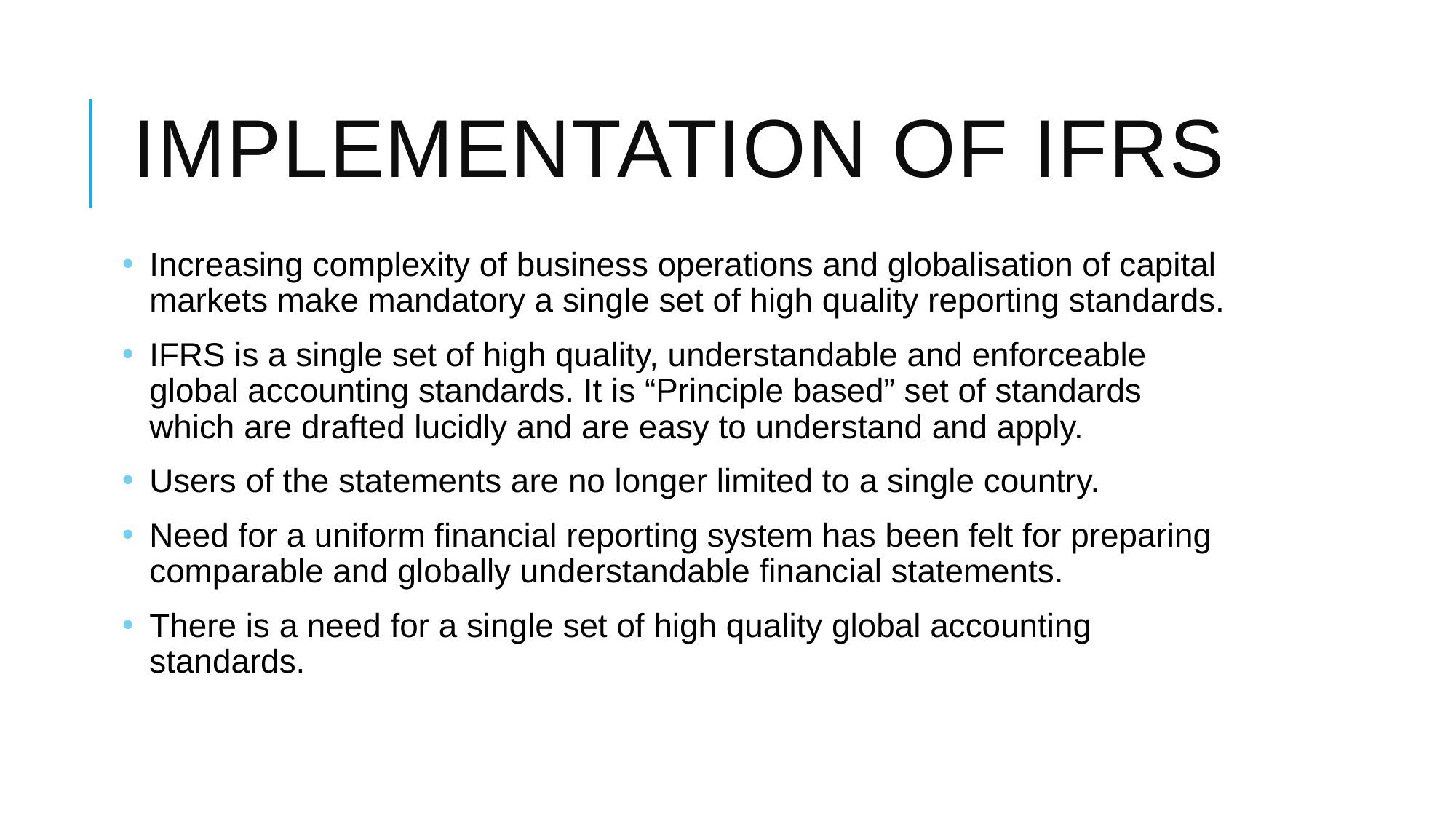

# Implementation of IFRS
Increasing complexity of business operations and globalisation of capital markets make mandatory a single set of high quality reporting standards.
IFRS is a single set of high quality, understandable and enforceable global accounting standards. It is “Principle based” set of standards which are drafted lucidly and are easy to understand and apply.
Users of the statements are no longer limited to a single country.
Need for a uniform financial reporting system has been felt for preparing comparable and globally understandable financial statements.
There is a need for a single set of high quality global accounting standards.